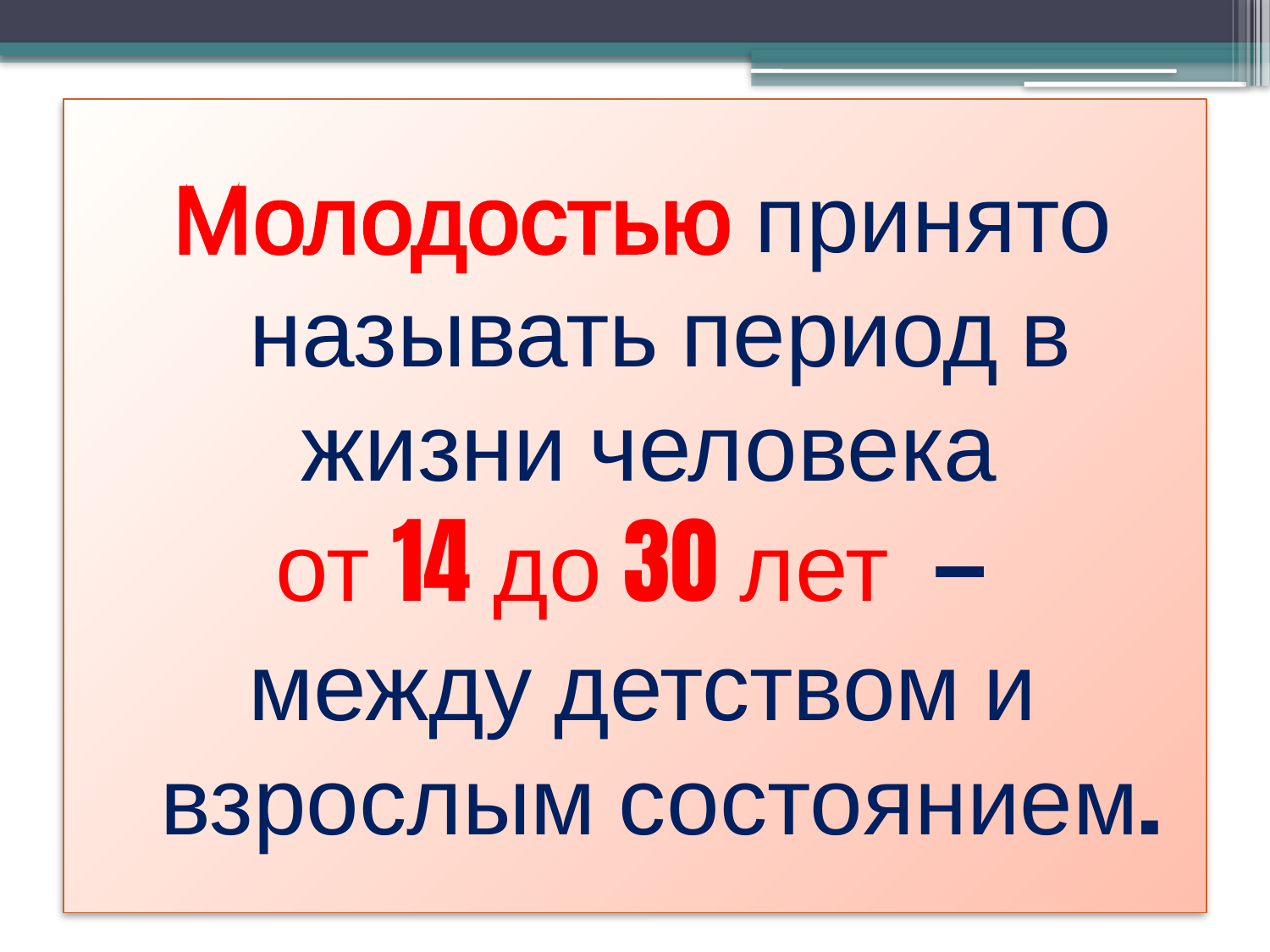

Молодостью принято называть период в жизни человека
от 14 до 30 лет  —
между детством и взрослым состоянием.
#